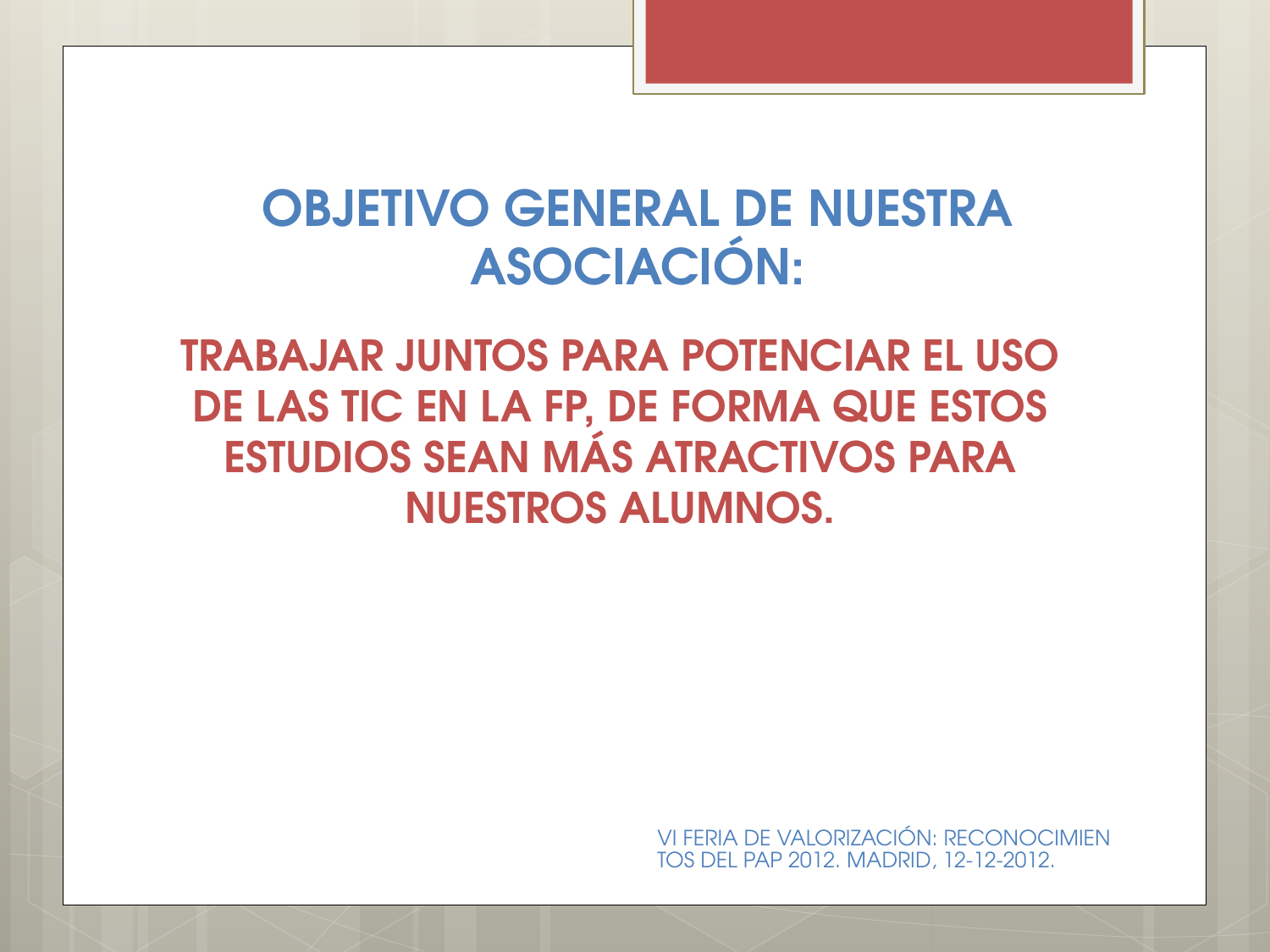

# OBJETIVO GENERAL DE NUESTRA ASOCIACIÓN:
TRABAJAR JUNTOS PARA POTENCIAR EL USO DE LAS TIC EN LA FP, DE FORMA QUE ESTOS ESTUDIOS SEAN MÁS ATRACTIVOS PARA NUESTROS ALUMNOS.
VI FERIA DE VALORIZACIÓN: RECONOCIMIENTOS DEL PAP 2012. MADRID, 12-12-2012.